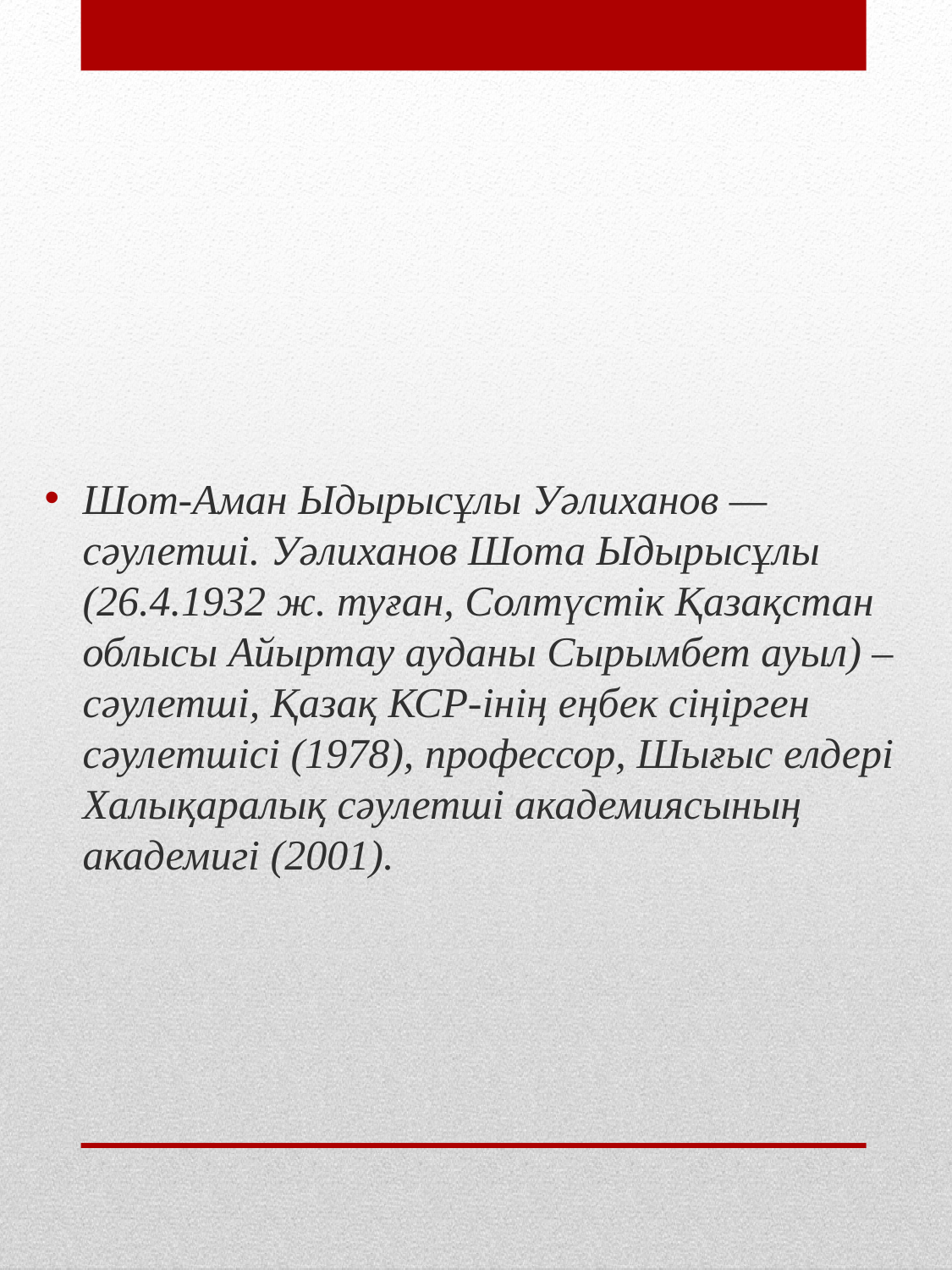

Шот-Аман Ыдырысұлы Уәлиханов — сәулетші. Уәлиханов Шота Ыдырысұлы (26.4.1932 ж. туған, Солтүстік Қазақстан облысы Айыртау ауданы Сырымбет ауыл) – сәулетші, Қазақ КСР-інің еңбек сіңірген сәулетшісі (1978), профессор, Шығыс елдері Халықаралық сәулетші академиясының академигі (2001).